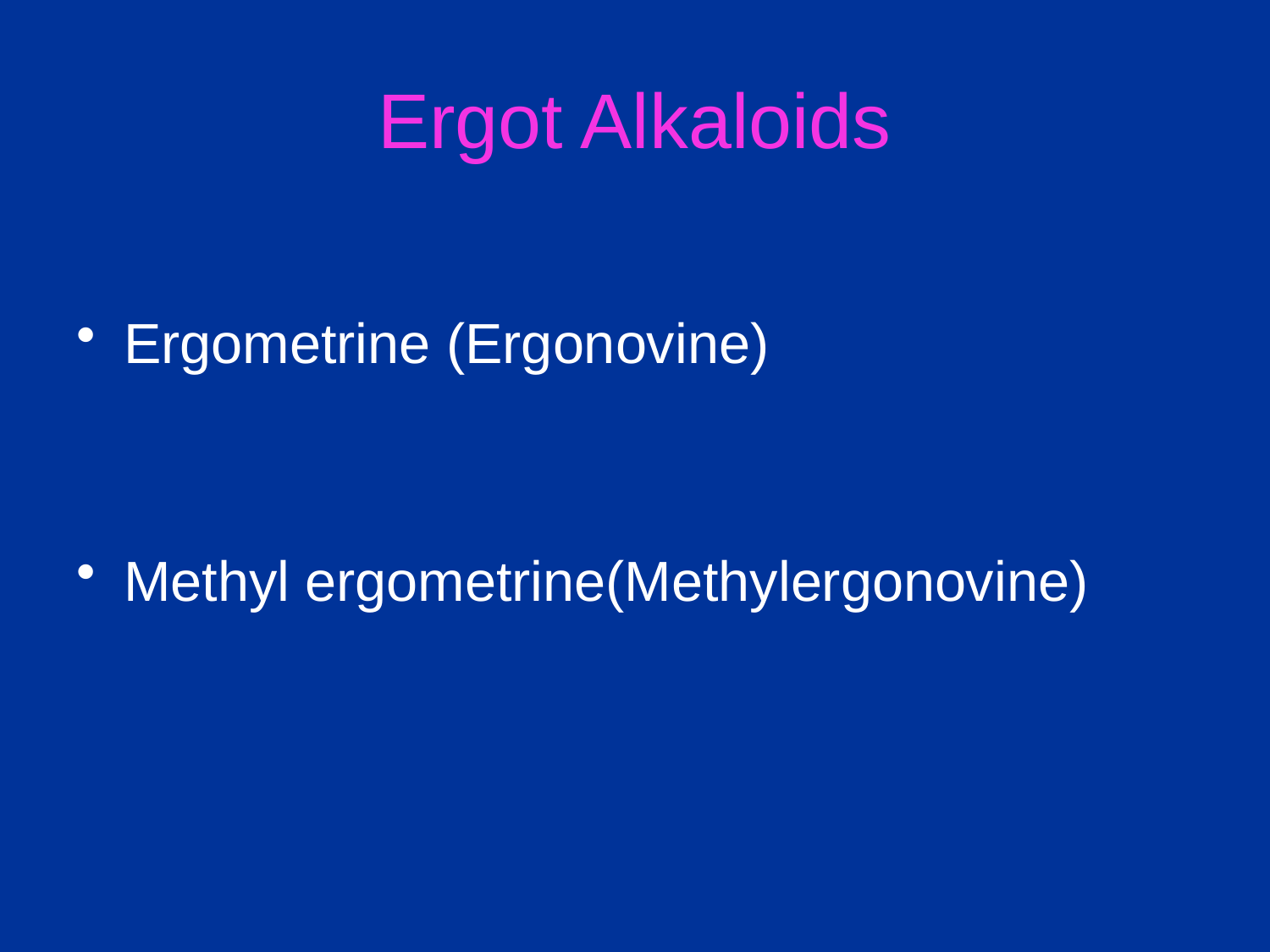

# Ergot Alkaloids

Ergometrine (Ergonovine)

Methyl ergometrine(Methylergonovine)